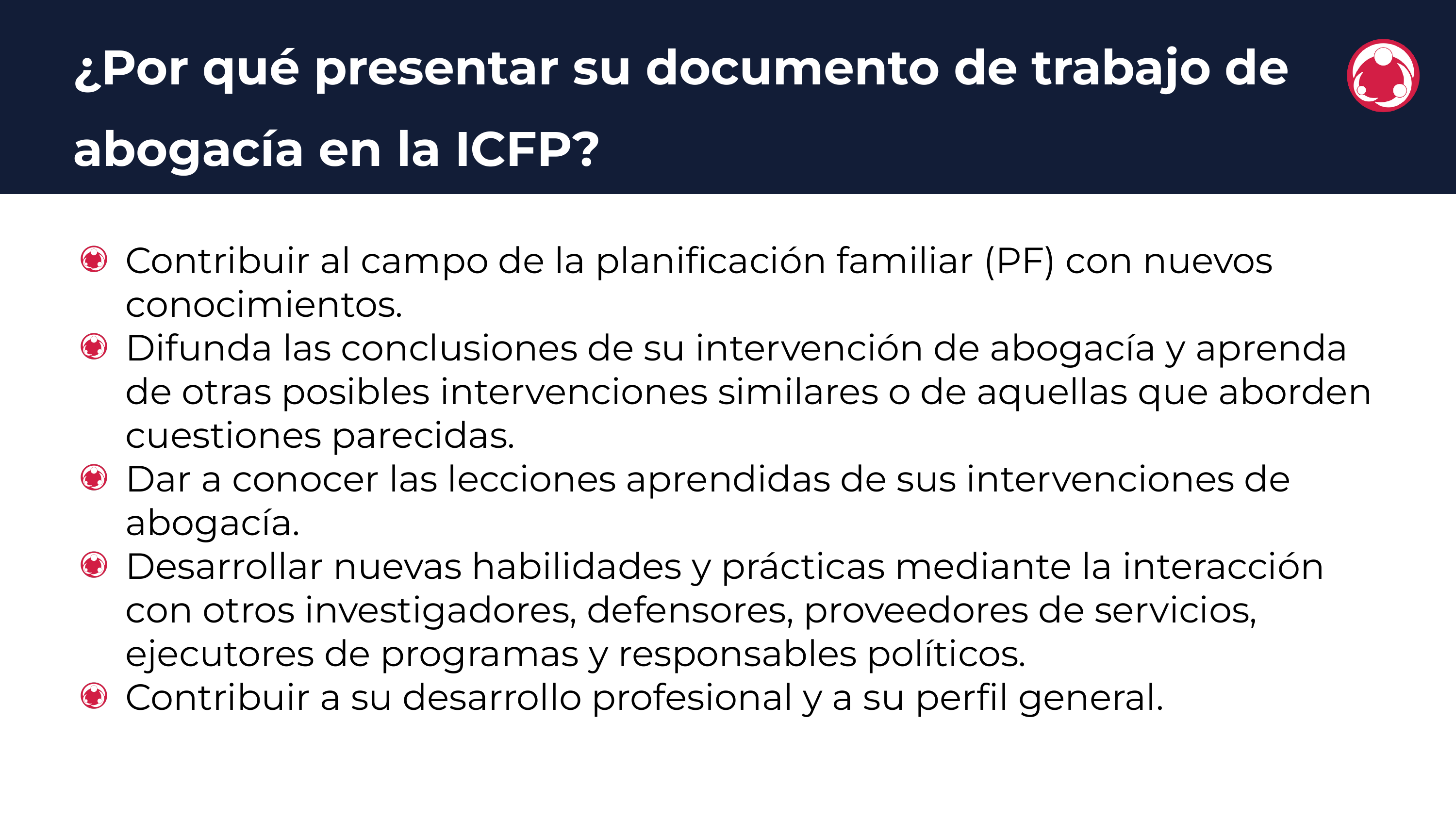

¿Por qué presentar su documento de trabajo de abogacía en la ICFP?

Contribuir al campo de la planificación familiar (PF) con nuevos conocimientos.
Difunda las conclusiones de su intervención de abogacía y aprenda de otras posibles intervenciones similares o de aquellas que aborden cuestiones parecidas.
Dar a conocer las lecciones aprendidas de sus intervenciones de abogacía.
Desarrollar nuevas habilidades y prácticas mediante la interacción con otros investigadores, defensores, proveedores de servicios, ejecutores de programas y responsables políticos.
Contribuir a su desarrollo profesional y a su perfil general.